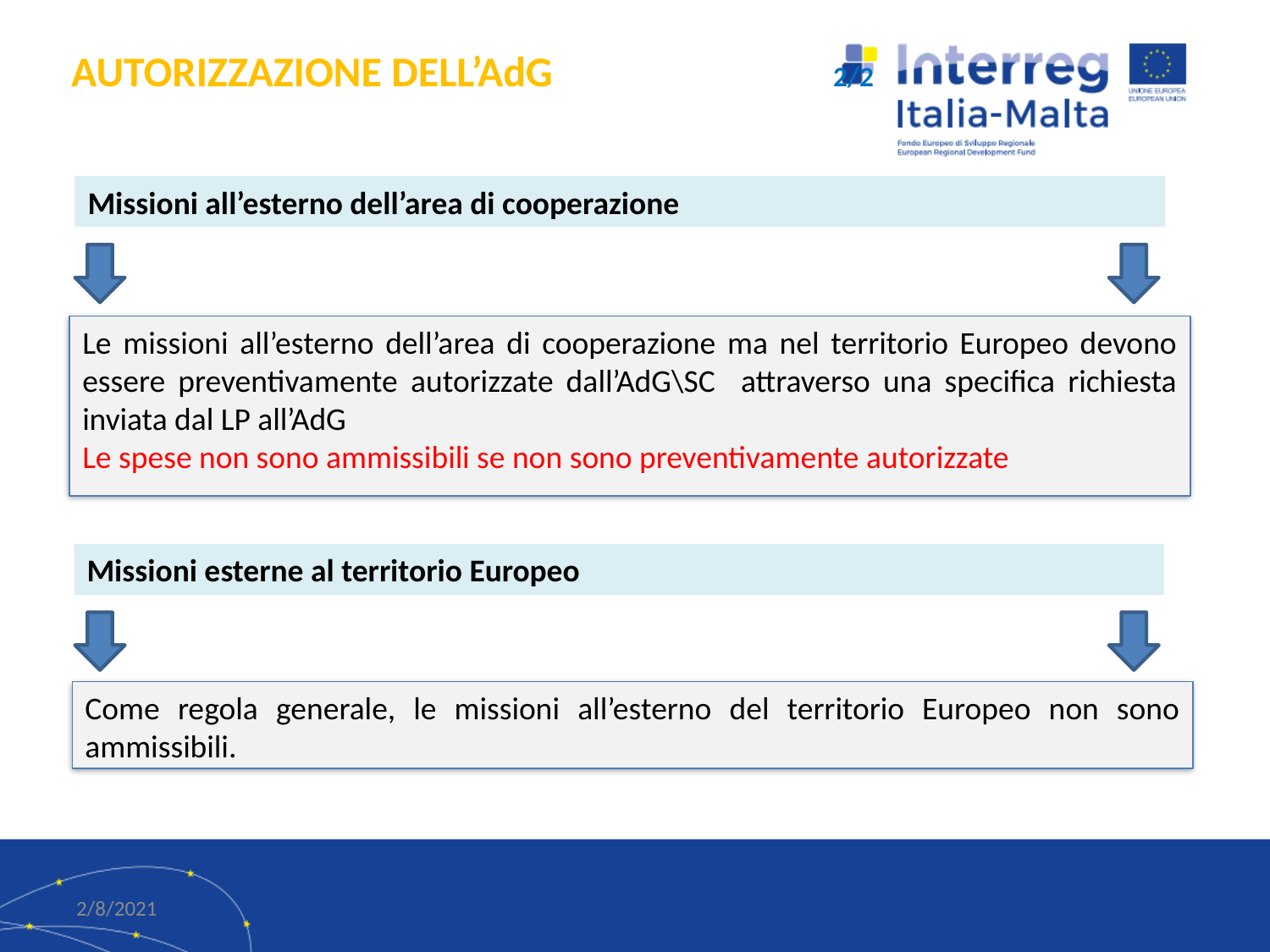

# AUTORIZZAZIONE DELL’AdG			2/2
Missioni all’esterno dell’area di cooperazione

Le missioni all’esterno dell’area di cooperazione ma nel territorio Europeo devono essere preventivamente autorizzate dall’AdG\SC  attraverso una specifica richiesta inviata dal LP all’AdG
Le spese non sono ammissibili se non sono preventivamente autorizzate
Missioni esterne al territorio Europeo

Come regola generale, le missioni all’esterno del territorio Europeo non sono ammissibili.
2/8/2021

16